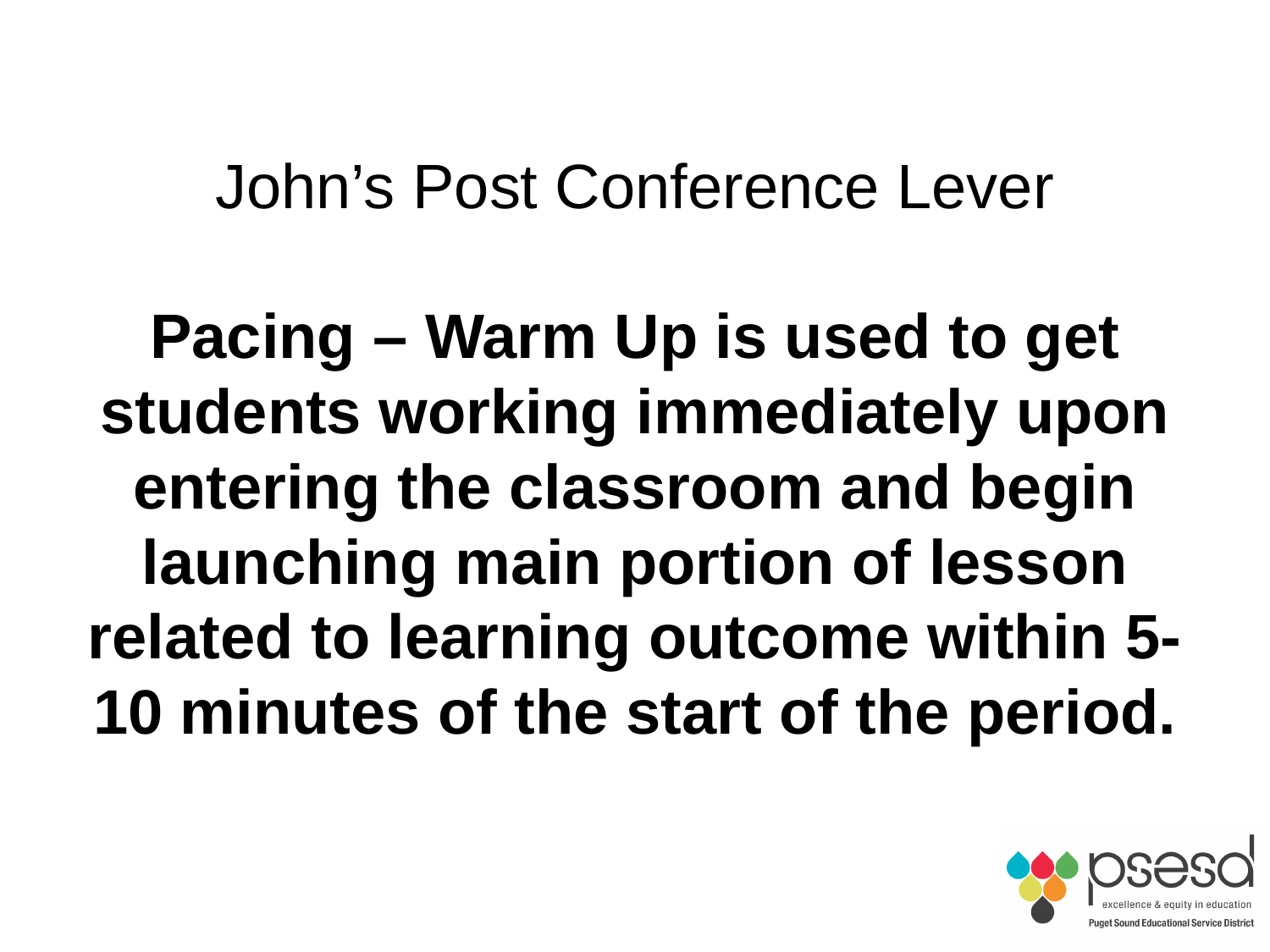

# John’s Post Conference Lever Pacing – Warm Up is used to get students working immediately upon entering the classroom and begin launching main portion of lesson related to learning outcome within 5-10 minutes of the start of the period.